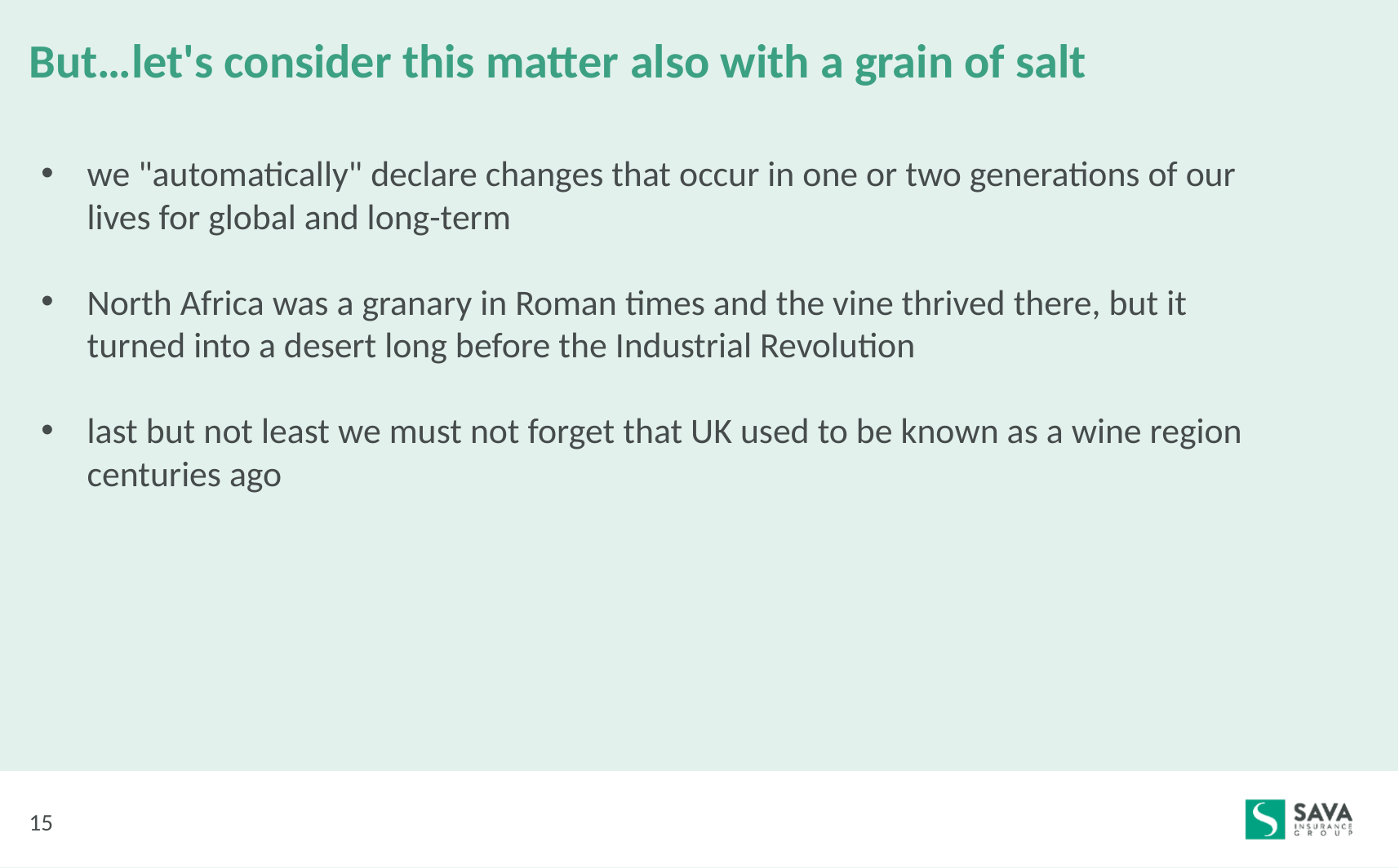

# But…let's consider this matter also with a grain of salt
we "automatically" declare changes that occur in one or two generations of our lives for global and long-term

North Africa was a granary in Roman times and the vine thrived there, but it turned into a desert long before the Industrial Revolution

last but not least we must not forget that UK used to be known as a wine region centuries ago

15